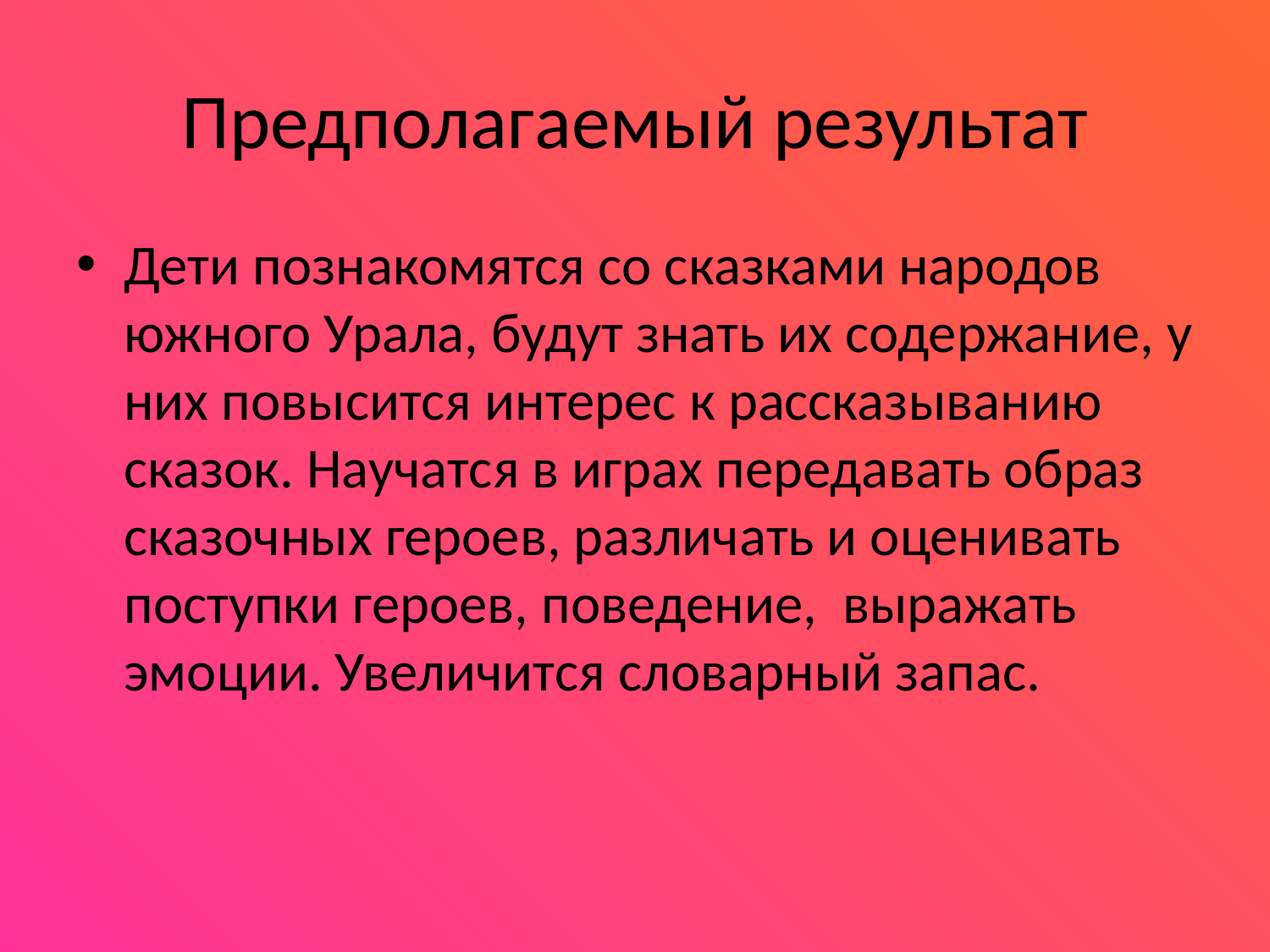

# Предполагаемый результат
Дети познакомятся со сказками народов южного Урала, будут знать их содержание, у них повысится интерес к рассказыванию сказок. Научатся в играх передавать образ сказочных героев, различать и оценивать поступки героев, поведение,  выражать эмоции. Увеличится словарный запас.